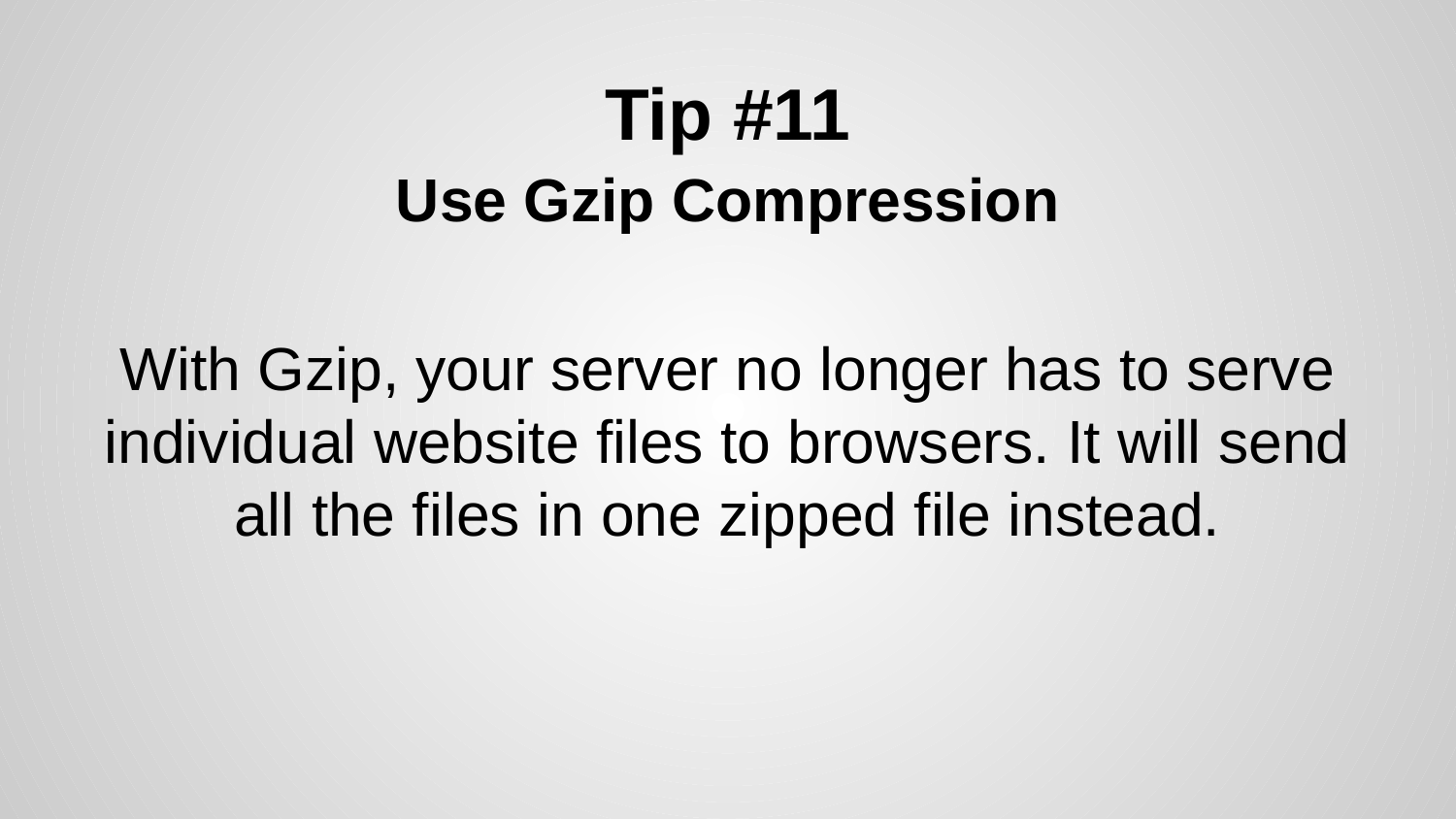

# Tip #11

Use Gzip Compression

With Gzip, your server no longer has to serve individual website files to browsers. It will send all the files in one zipped file instead.